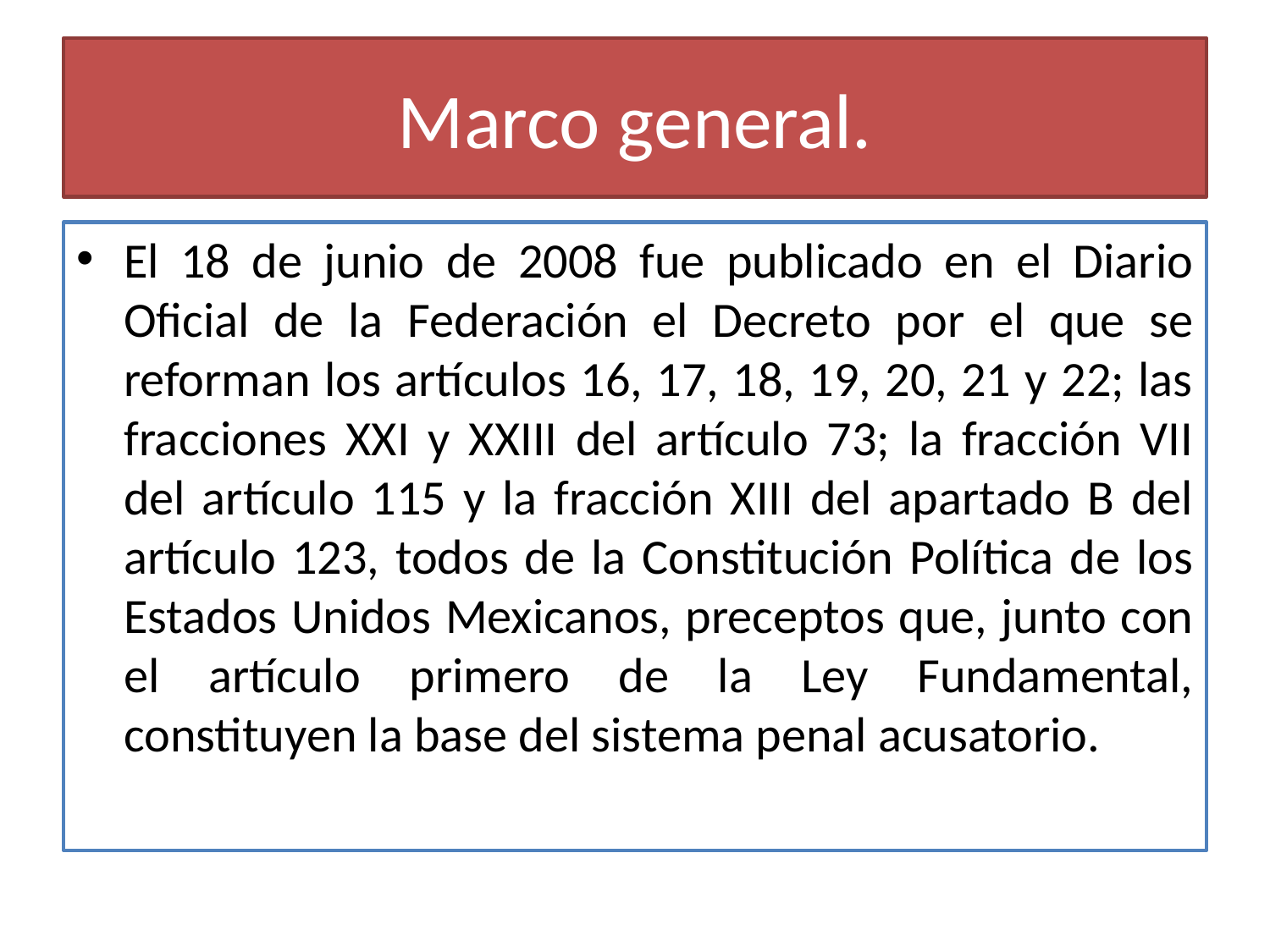

# Marco general.
El 18 de junio de 2008 fue publicado en el Diario Oficial de la Federación el Decreto por el que se reforman los artículos 16, 17, 18, 19, 20, 21 y 22; las fracciones XXI y XXIII del artículo 73; la fracción VII del artículo 115 y la fracción XIII del apartado B del artículo 123, todos de la Constitución Política de los Estados Unidos Mexicanos, preceptos que, junto con el artículo primero de la Ley Fundamental, constituyen la base del sistema penal acusatorio.